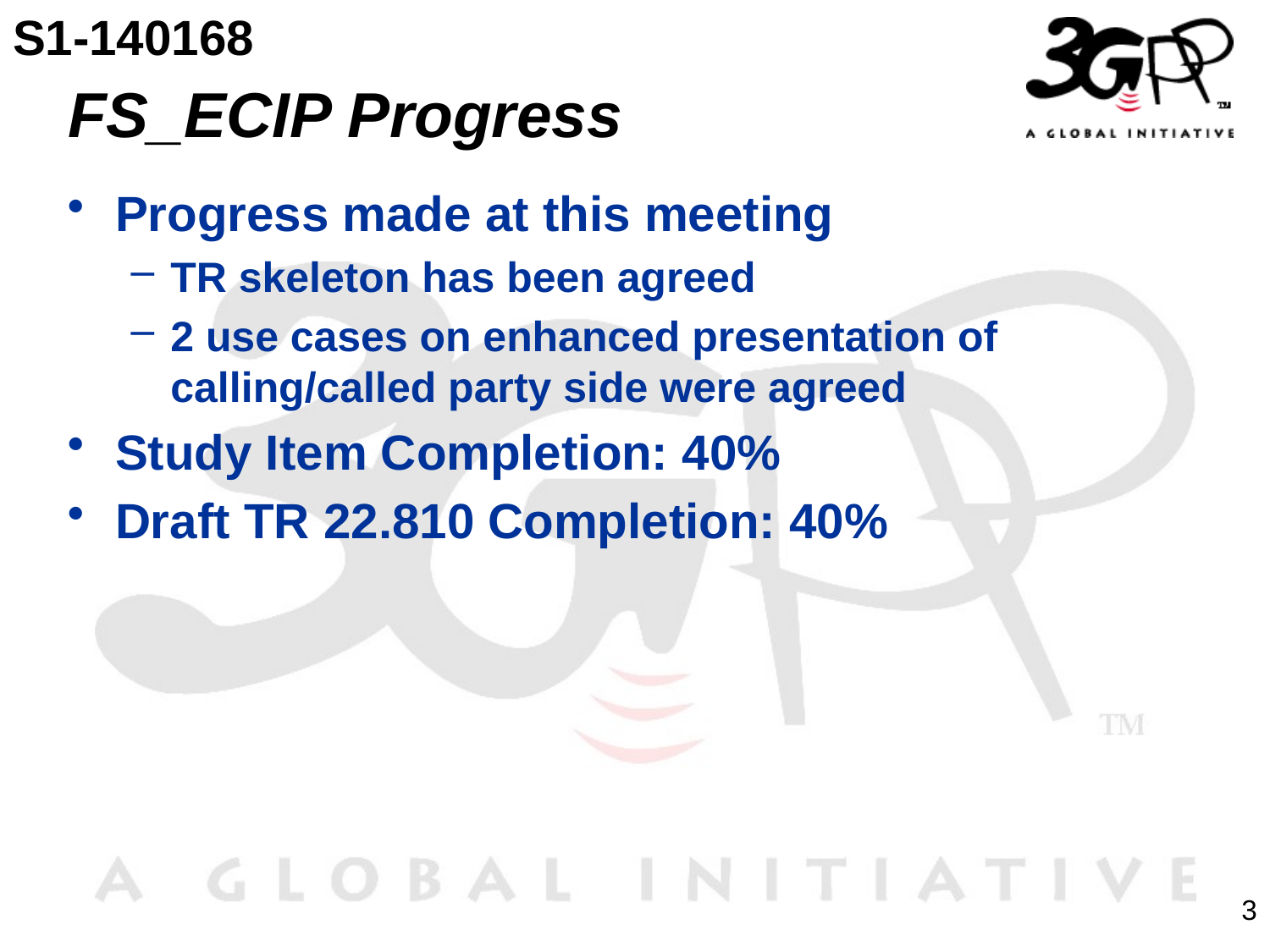

S1-140168
# FS_ECIP Progress
Progress made at this meeting
TR skeleton has been agreed
2 use cases on enhanced presentation of calling/called party side were agreed
Study Item Completion: 40%
Draft TR 22.810 Completion: 40%
3